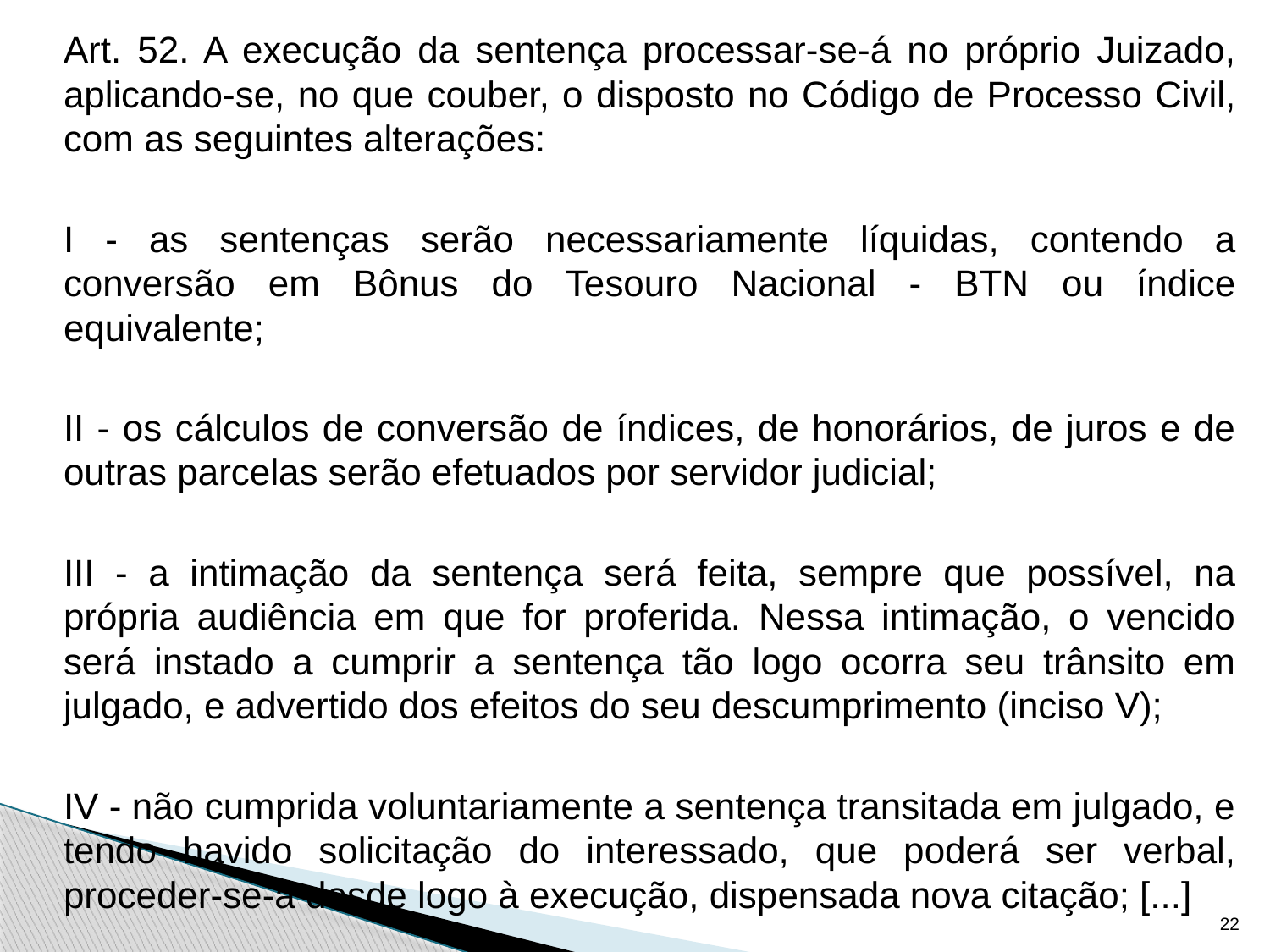

Art. 52. A execução da sentença processar-se-á no próprio Juizado, aplicando-se, no que couber, o disposto no Código de Processo Civil, com as seguintes alterações:

	I - as sentenças serão necessariamente líquidas, contendo a conversão em Bônus do Tesouro Nacional - BTN ou índice equivalente;

	II - os cálculos de conversão de índices, de honorários, de juros e de outras parcelas serão efetuados por servidor judicial;

	III - a intimação da sentença será feita, sempre que possível, na própria audiência em que for proferida. Nessa intimação, o vencido será instado a cumprir a sentença tão logo ocorra seu trânsito em julgado, e advertido dos efeitos do seu descumprimento (inciso V);

	IV - não cumprida voluntariamente a sentença transitada em julgado, e tendo havido solicitação do interessado, que poderá ser verbal, proceder-se-á desde logo à execução, dispensada nova citação; [...]
22